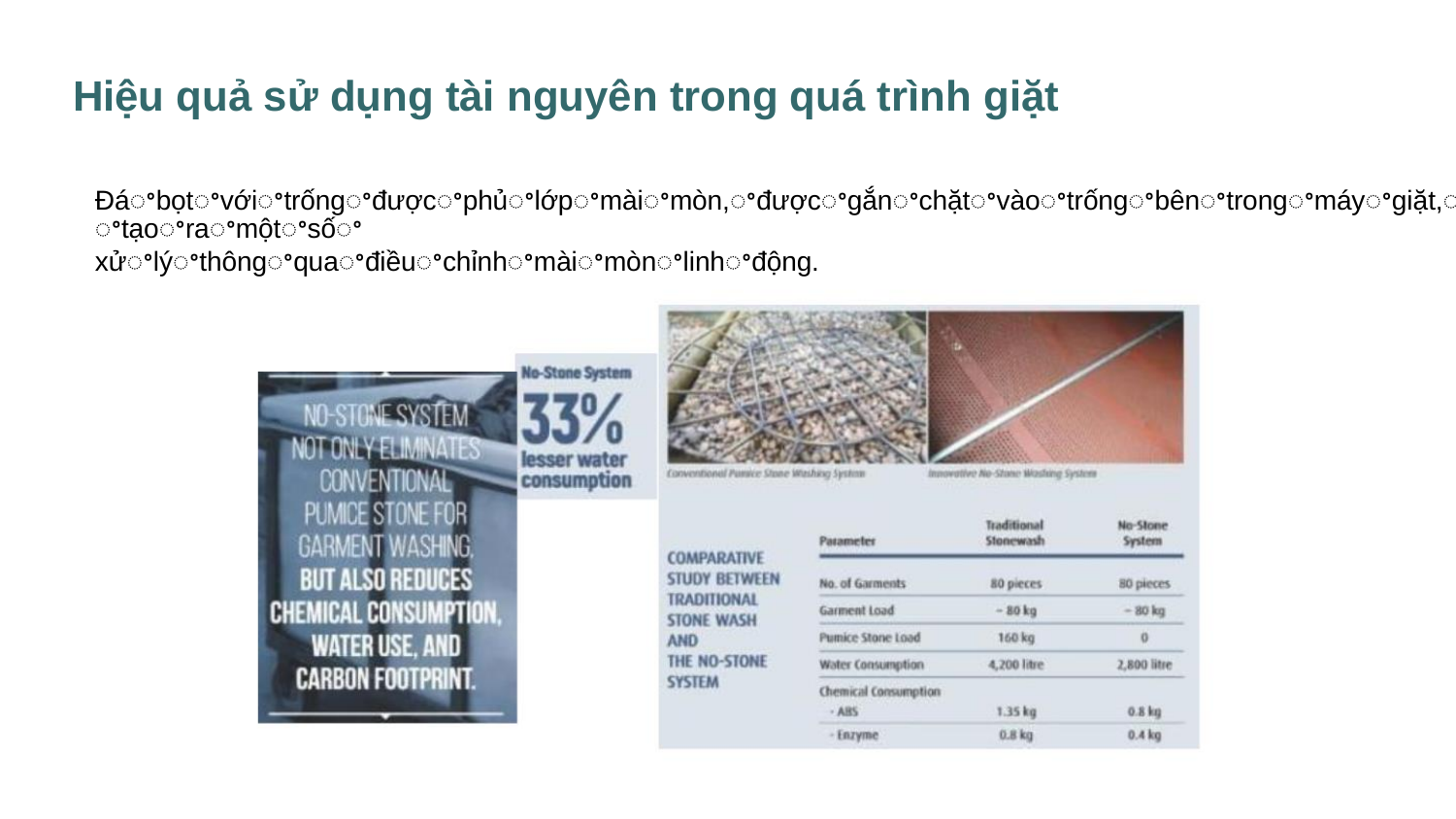

Hiệu quả sử dụng tài nguyên trong quá trình giặt
Đáꢀbọtꢀvớiꢀtrốngꢀđượcꢀphủꢀlớpꢀmàiꢀmòn,ꢀđượcꢀgắnꢀchặtꢀvàoꢀtrốngꢀbênꢀtrongꢀmáyꢀgiặt,ꢀcóꢀthểꢀtạoꢀraꢀmộtꢀsốꢀ
xửꢀlýꢀthôngꢀquaꢀđiềuꢀchỉnhꢀmàiꢀmònꢀlinhꢀđộng.